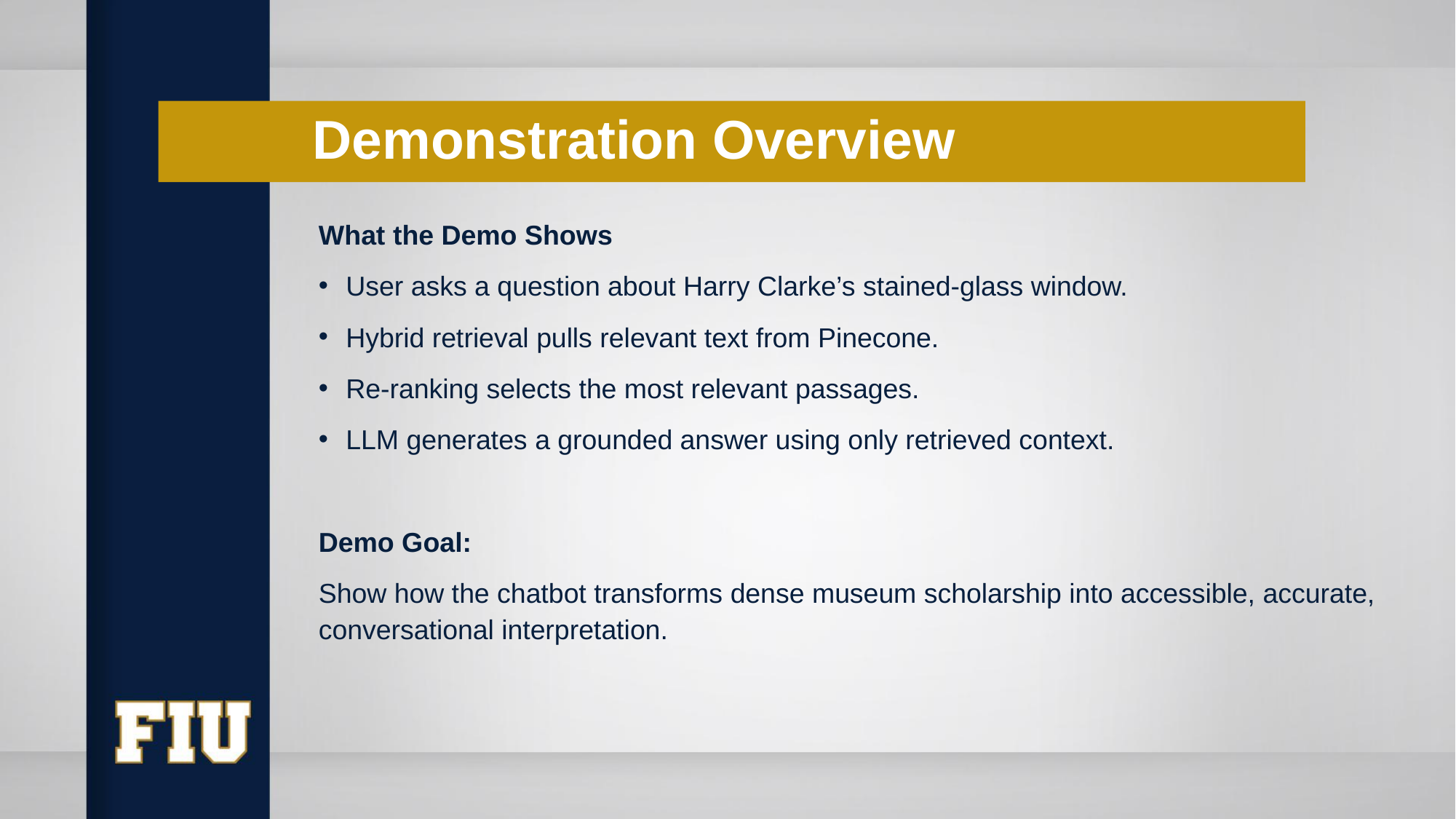

# Demonstration Overview

What the Demo Shows
User asks a question about Harry Clarke’s stained‑glass window.
Hybrid retrieval pulls relevant text from Pinecone.
Re‑ranking selects the most relevant passages.
LLM generates a grounded answer using only retrieved context.

Demo Goal:
Show how the chatbot transforms dense museum scholarship into accessible, accurate, conversational interpretation.